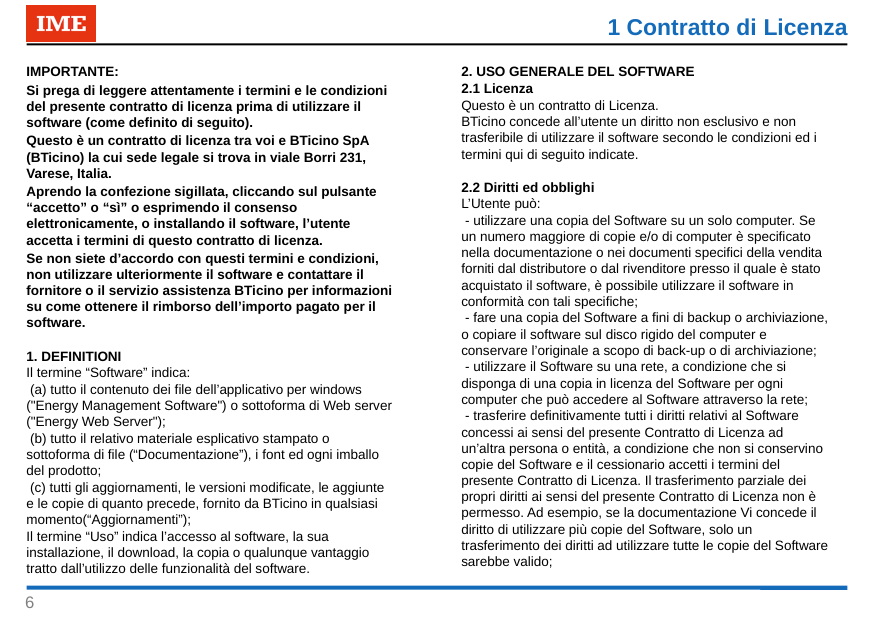

1 Contratto di Licenza
IMPORTANTE:
Si prega di leggere attentamente i termini e le condizioni del presente contratto di licenza prima di utilizzare il software (come definito di seguito).
Questo è un contratto di licenza tra voi e BTicino SpA (BTicino) la cui sede legale si trova in viale Borri 231, Varese, Italia.
Aprendo la confezione sigillata, cliccando sul pulsante “accetto” o “sì” o esprimendo il consenso elettronicamente, o installando il software, l’utente accetta i termini di questo contratto di licenza.
Se non siete d’accordo con questi termini e condizioni, non utilizzare ulteriormente il software e contattare il fornitore o il servizio assistenza BTicino per informazioni su come ottenere il rimborso dell’importo pagato per il software.

1. DEFINITIONI
Il termine “Software” indica:
 (a) tutto il contenuto dei file dell’applicativo per windows ("Energy Management Software") o sottoforma di Web server ("Energy Web Server");
 (b) tutto il relativo materiale esplicativo stampato o sottoforma di file (“Documentazione”), i font ed ogni imballo del prodotto;
 (c) tutti gli aggiornamenti, le versioni modificate, le aggiunte e le copie di quanto precede, fornito da BTicino in qualsiasi momento(“Aggiornamenti”);
Il termine “Uso” indica l’accesso al software, la sua installazione, il download, la copia o qualunque vantaggio tratto dall’utilizzo delle funzionalità del software.
2. USO GENERALE DEL SOFTWARE
2.1 Licenza
Questo è un contratto di Licenza.
BTicino concede all’utente un diritto non esclusivo e non trasferibile di utilizzare il software secondo le condizioni ed i termini qui di seguito indicate.

2.2 Diritti ed obblighi
L’Utente può:
 - utilizzare una copia del Software su un solo computer. Se un numero maggiore di copie e/o di computer è specificato nella documentazione o nei documenti specifici della vendita forniti dal distributore o dal rivenditore presso il quale è stato acquistato il software, è possibile utilizzare il software in conformità con tali specifiche;
 - fare una copia del Software a fini di backup o archiviazione, o copiare il software sul disco rigido del computer e conservare l’originale a scopo di back-up o di archiviazione;
 - utilizzare il Software su una rete, a condizione che si disponga di una copia in licenza del Software per ogni computer che può accedere al Software attraverso la rete;
 - trasferire definitivamente tutti i diritti relativi al Software concessi ai sensi del presente Contratto di Licenza ad un’altra persona o entità, a condizione che non si conservino copie del Software e il cessionario accetti i termini del presente Contratto di Licenza. Il trasferimento parziale dei propri diritti ai sensi del presente Contratto di Licenza non è permesso. Ad esempio, se la documentazione Vi concede il diritto di utilizzare più copie del Software, solo un trasferimento dei diritti ad utilizzare tutte le copie del Software sarebbe valido;